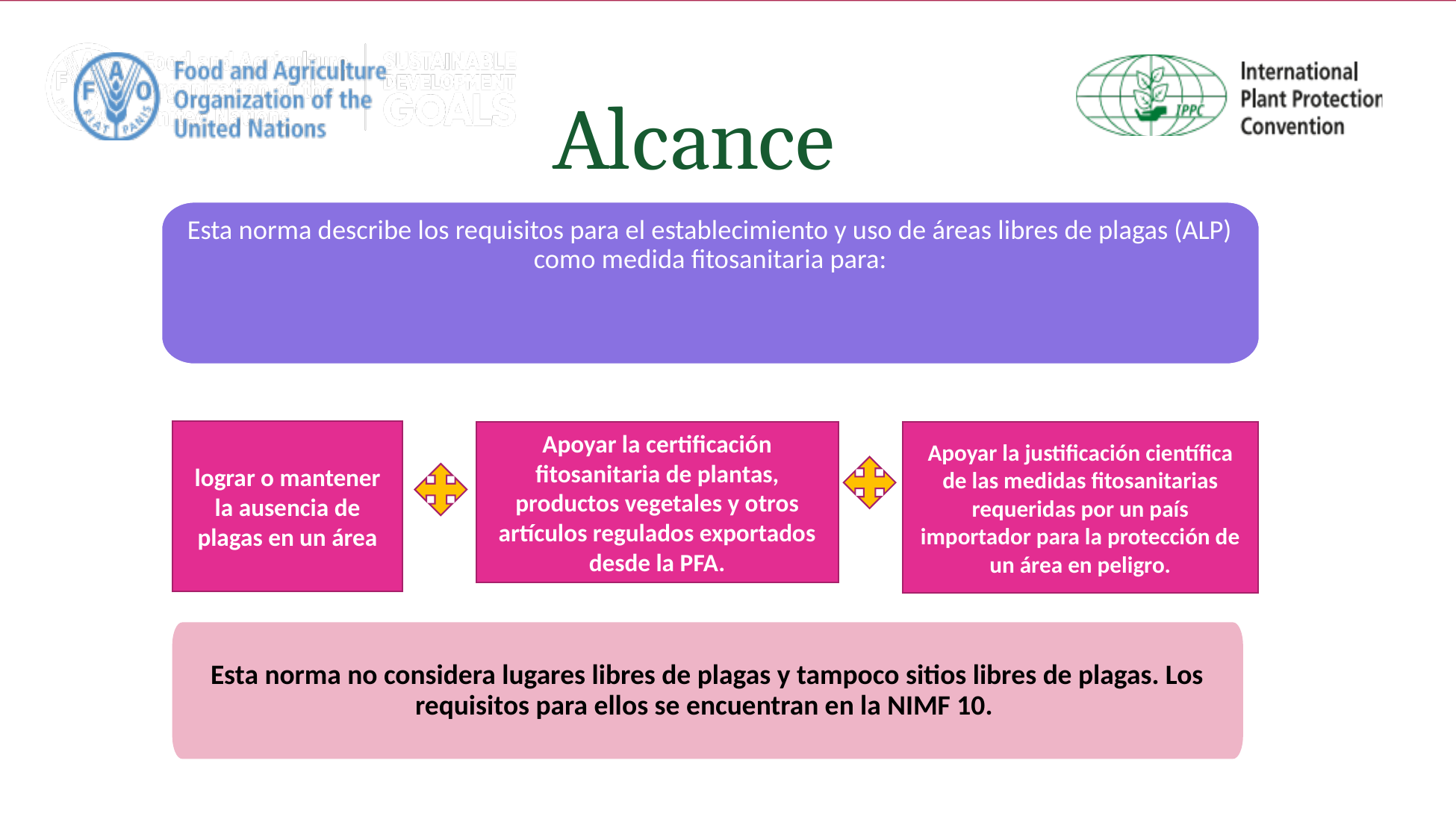

# Alcance
Esta norma describe los requisitos para el establecimiento y uso de áreas libres de plagas (ALP) como medida fitosanitaria para:
lograr o mantener la ausencia de plagas en un área
Apoyar la certificación fitosanitaria de plantas, productos vegetales y otros artículos regulados exportados desde la PFA.
Apoyar la justificación científica de las medidas fitosanitarias requeridas por un país importador para la protección de un área en peligro.

Esta norma no considera lugares libres de plagas y tampoco sitios libres de plagas. Los requisitos para ellos se encuentran en la NIMF 10.